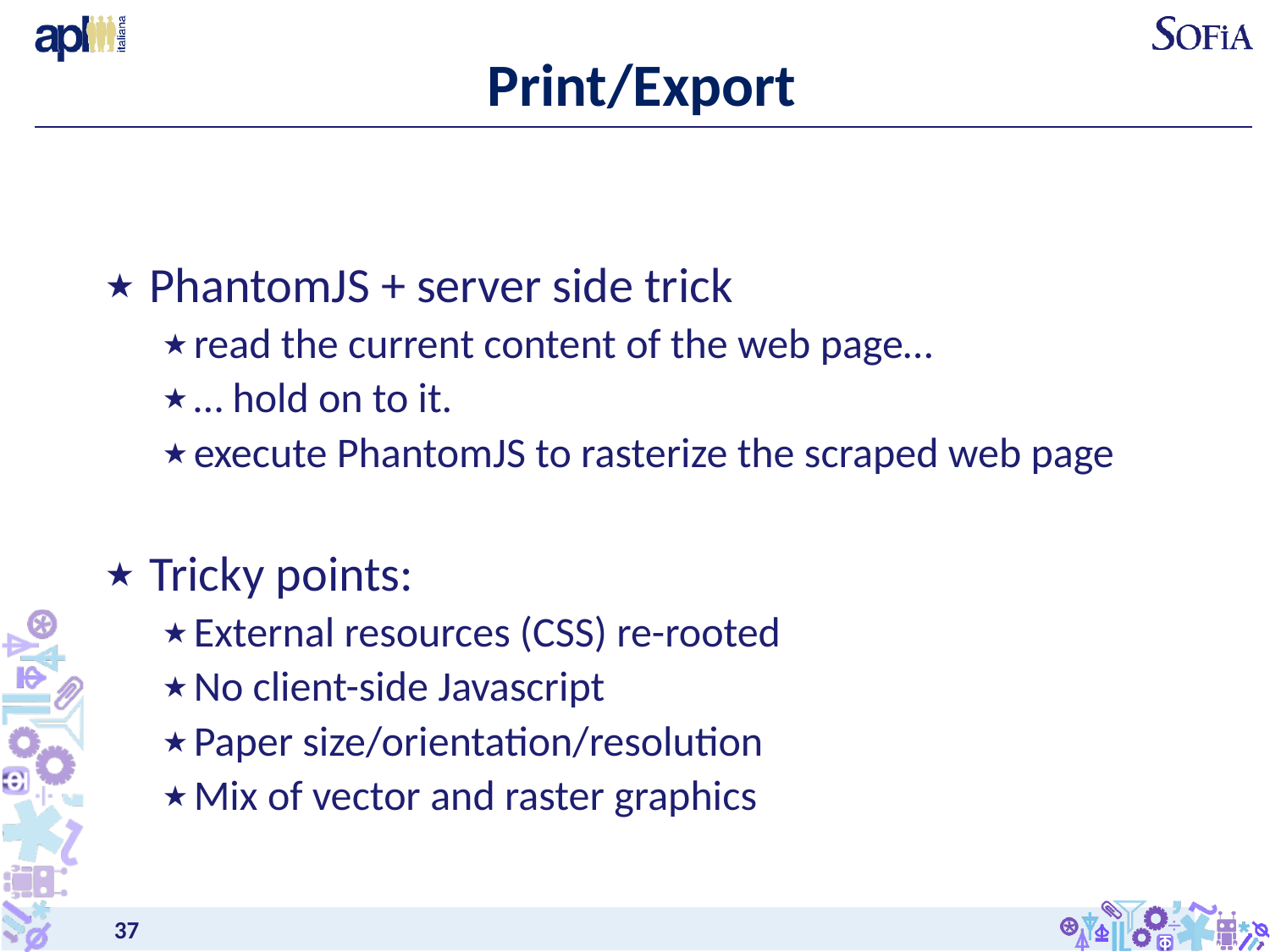

# Print/Export
PhantomJS + server side trick
read the current content of the web page…
… hold on to it.
execute PhantomJS to rasterize the scraped web page

Tricky points:
External resources (CSS) re-rooted
No client-side Javascript
Paper size/orientation/resolution
Mix of vector and raster graphics